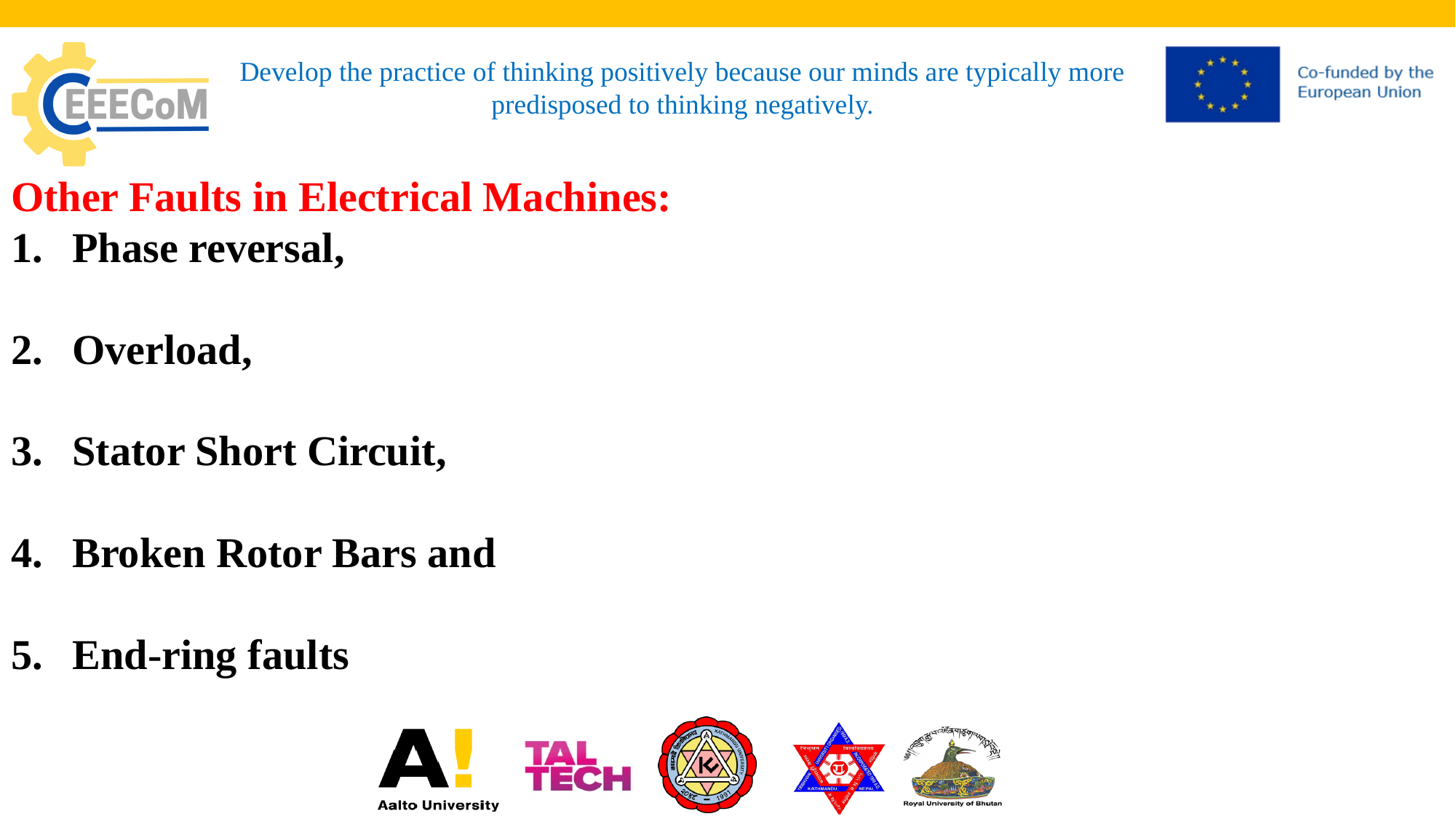

# Develop the practice of thinking positively because our minds are typically more predisposed to thinking negatively.
Other Faults in Electrical Machines:
Phase reversal,

Overload,

Stator Short Circuit,

Broken Rotor Bars and

End-ring faults